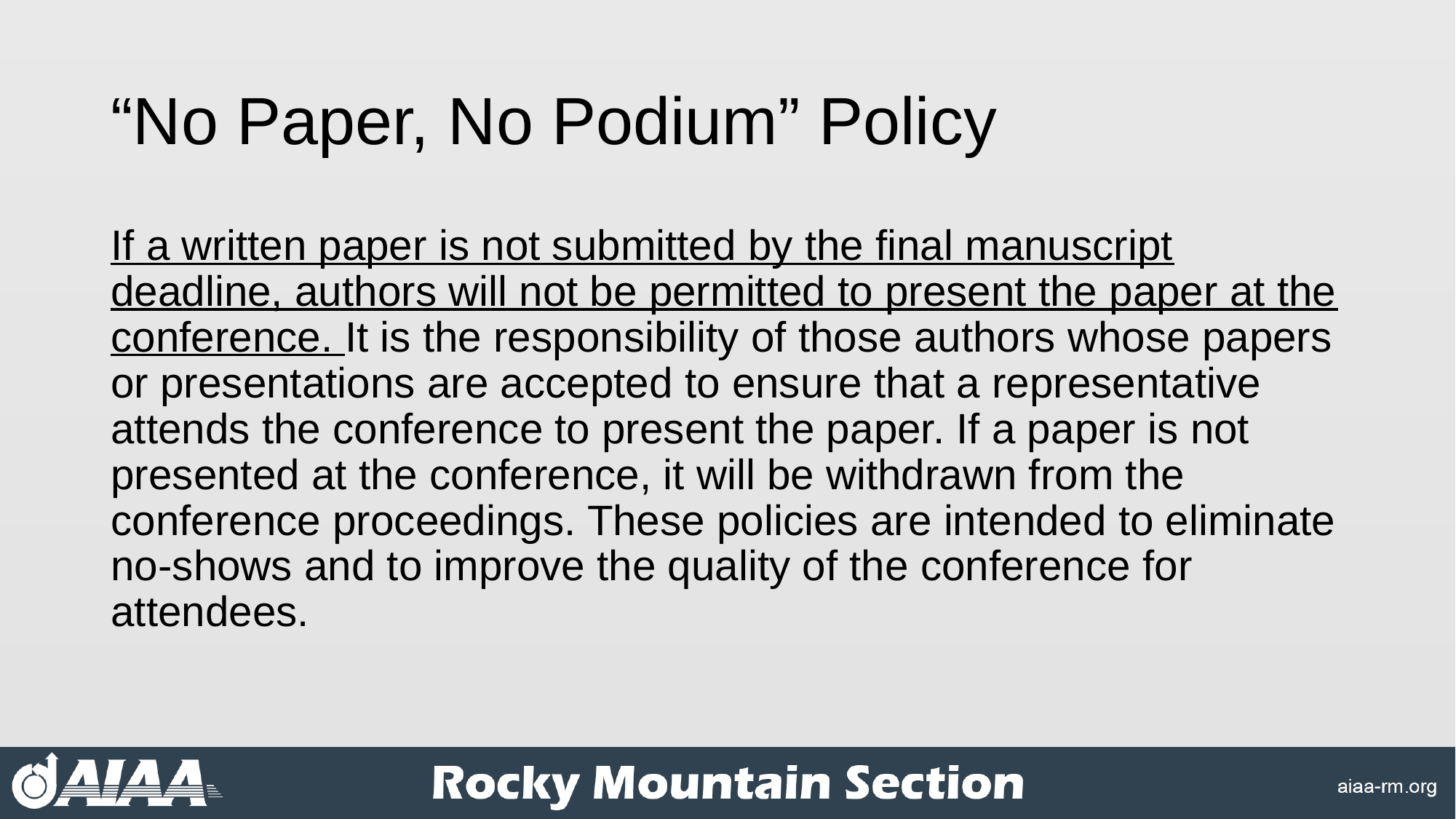

# “No Paper, No Podium” Policy
If a written paper is not submitted by the final manuscript deadline, authors will not be permitted to present the paper at the conference. It is the responsibility of those authors whose papers or presentations are accepted to ensure that a representative attends the conference to present the paper. If a paper is not presented at the conference, it will be withdrawn from the conference proceedings. These policies are intended to eliminate no-shows and to improve the quality of the conference for attendees.